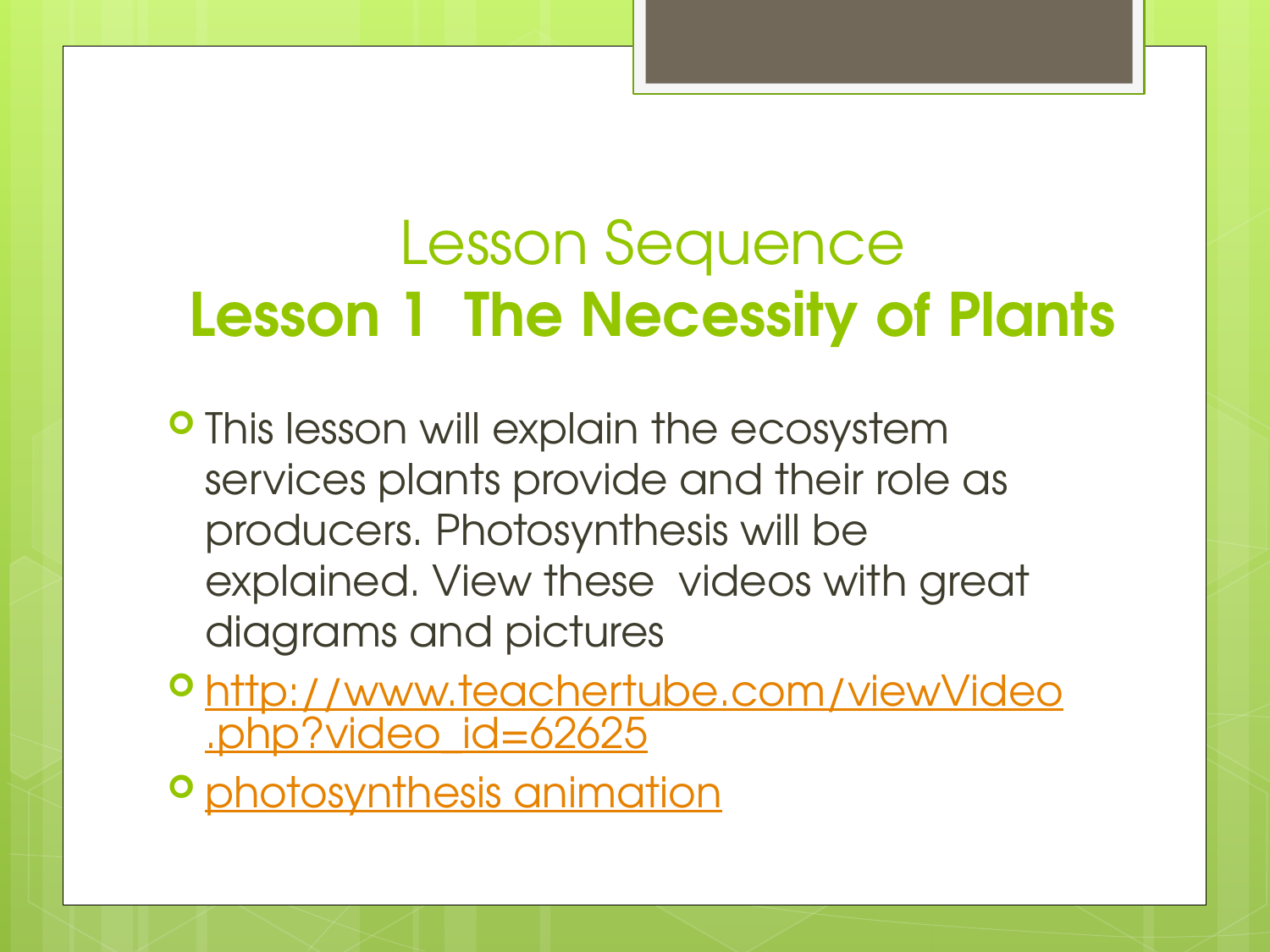

# Lesson Sequence Lesson 1  The Necessity of Plants

This lesson will explain the ecosystem services plants provide and their role as producers. Photosynthesis will be explained. View these  videos with great diagrams and pictures
http://www.teachertube.com/viewVideo.php?video_id=62625
photosynthesis animation